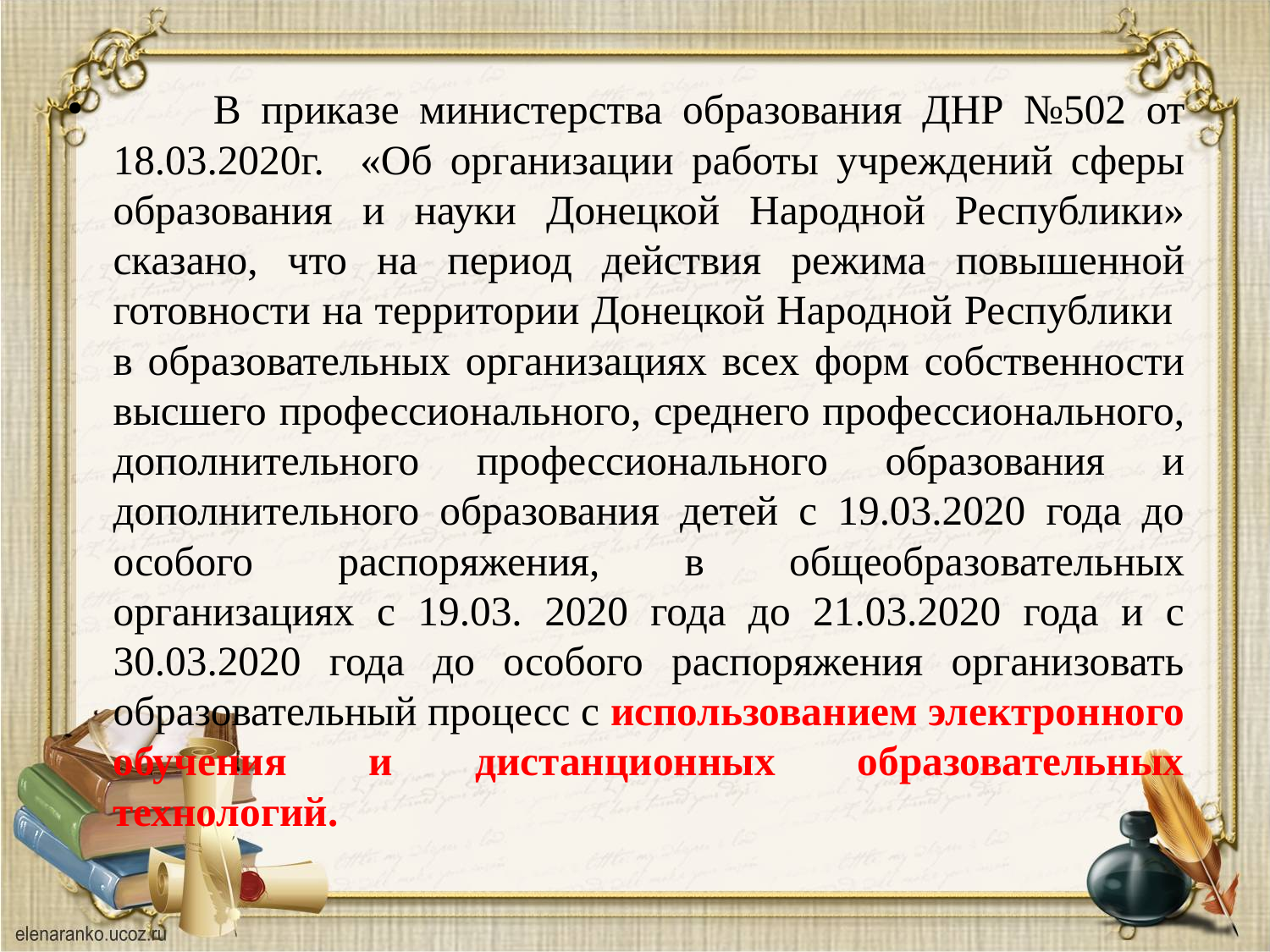

В приказе министерства образования ДНР №502 от 18.03.2020г.  «Об организации работы учреждений сферы образования и науки Донецкой Народной Республики» сказано, что на период действия режима повышенной готовности на территории Донецкой Народной Республики  в образовательных организациях всех форм собственности высшего профессионального, среднего профессионального, дополнительного профессионального образования и дополнительного образования детей с 19.03.2020 года до особого распоряжения, в общеобразовательных организациях с 19.03. 2020 года до 21.03.2020 года и с 30.03.2020 года до особого распоряжения организовать образовательный процесс с использованием электронного обучения и дистанционных образовательных технологий.